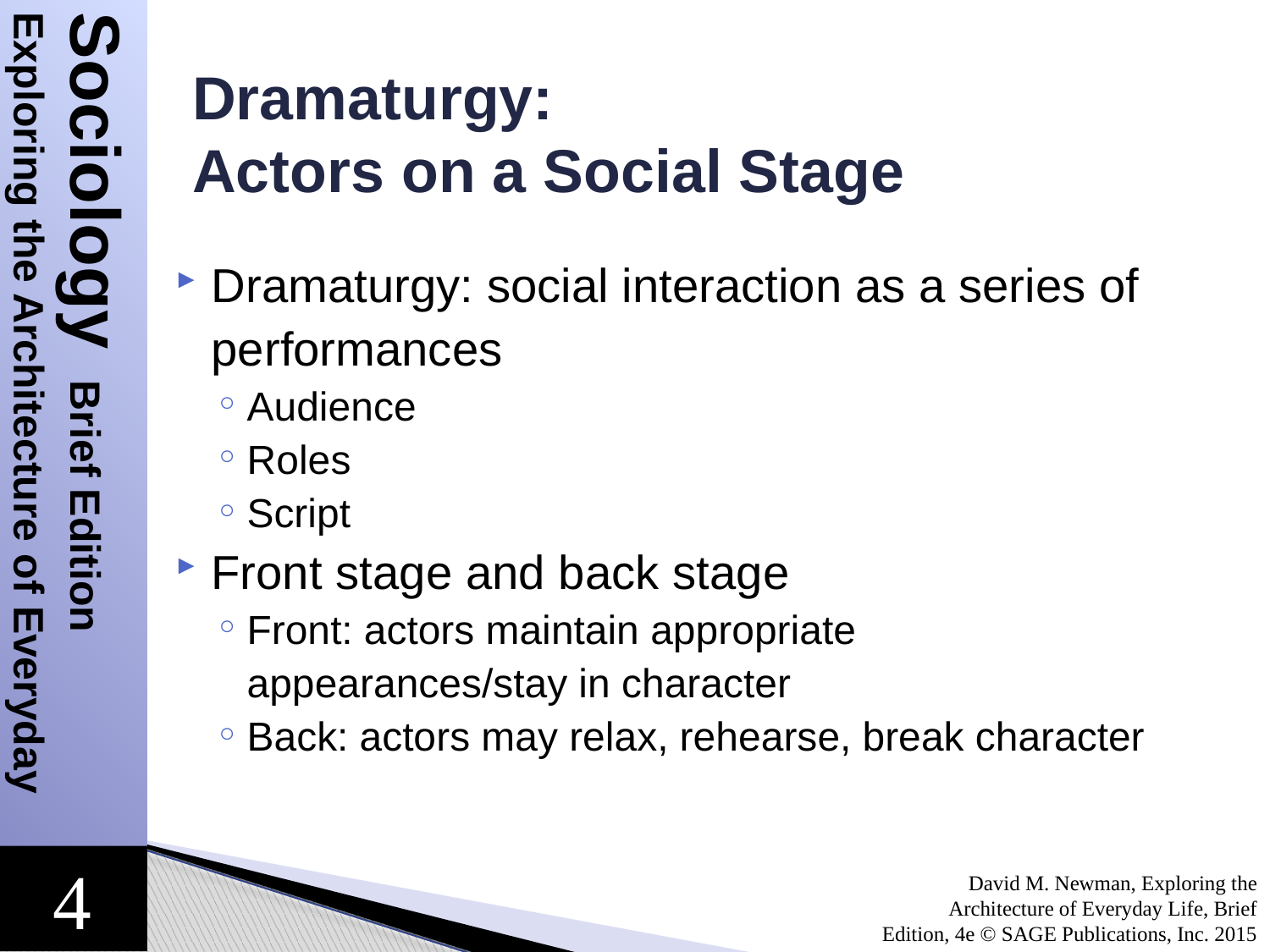

# Dramaturgy: Actors on a Social Stage
Dramaturgy: social interaction as a series of performances
Audience
Roles
Script
Front stage and back stage
Front: actors maintain appropriate appearances/stay in character
Back: actors may relax, rehearse, break character
David M. Newman, Exploring the Architecture of Everyday Life, Brief Edition, 4e © SAGE Publications, Inc. 2015